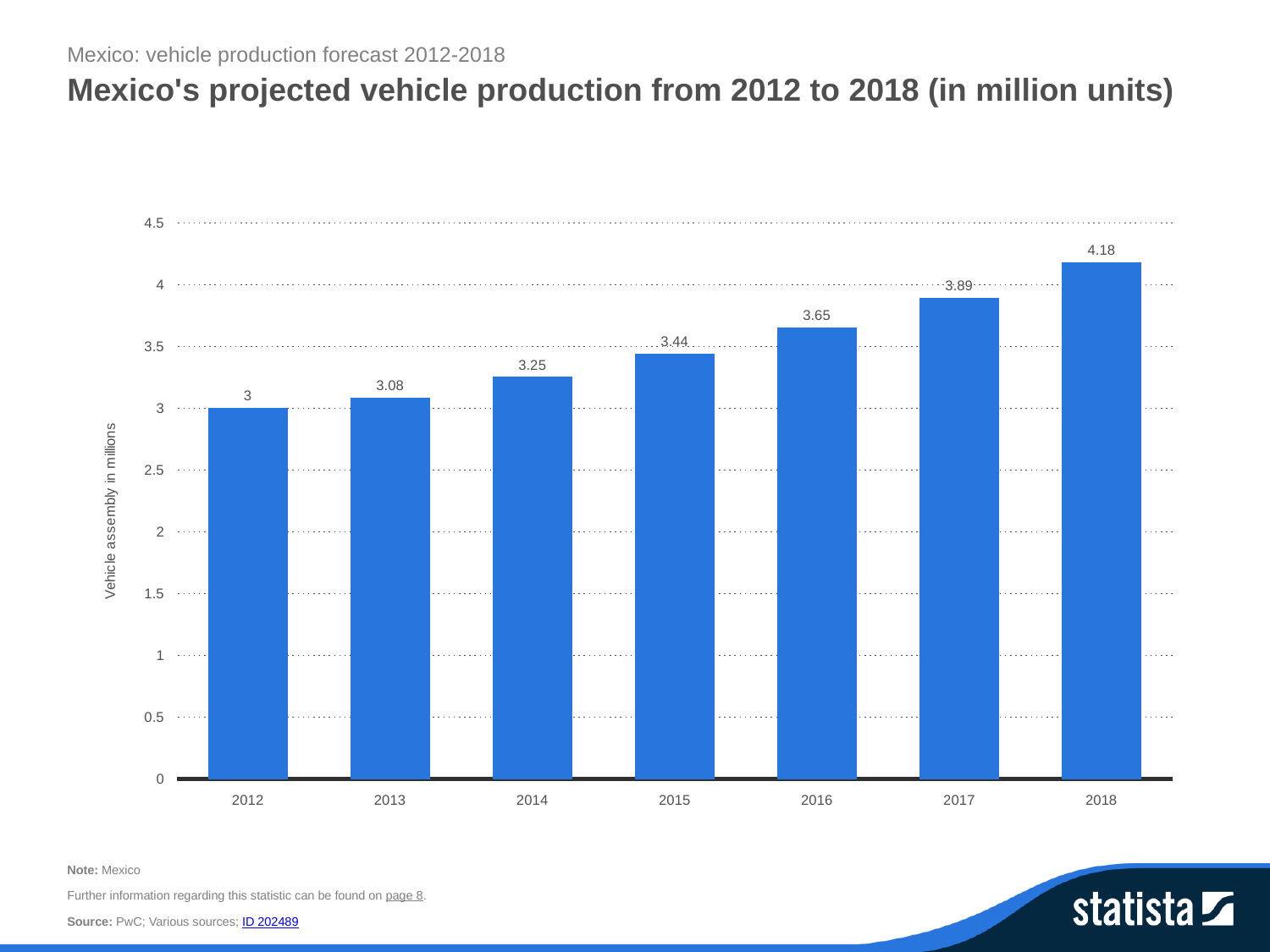

Mexico: vehicle production forecast 2012-2018
Mexico's projected vehicle production from 2012 to 2018 (in million units)

### Chart:

| Category | data |
|---|---|
| 2012 | 3.0 |
| 2013 | 3.08 |
| 2014 | 3.25 |
| 2015 | 3.44 |
| 2016 | 3.65 |
| 2017 | 3.89 |
| 2018 | 4.18 |
Note: Mexico

Further information regarding this statistic can be found on page 8.
Source: PwC; Various sources; ID 202489